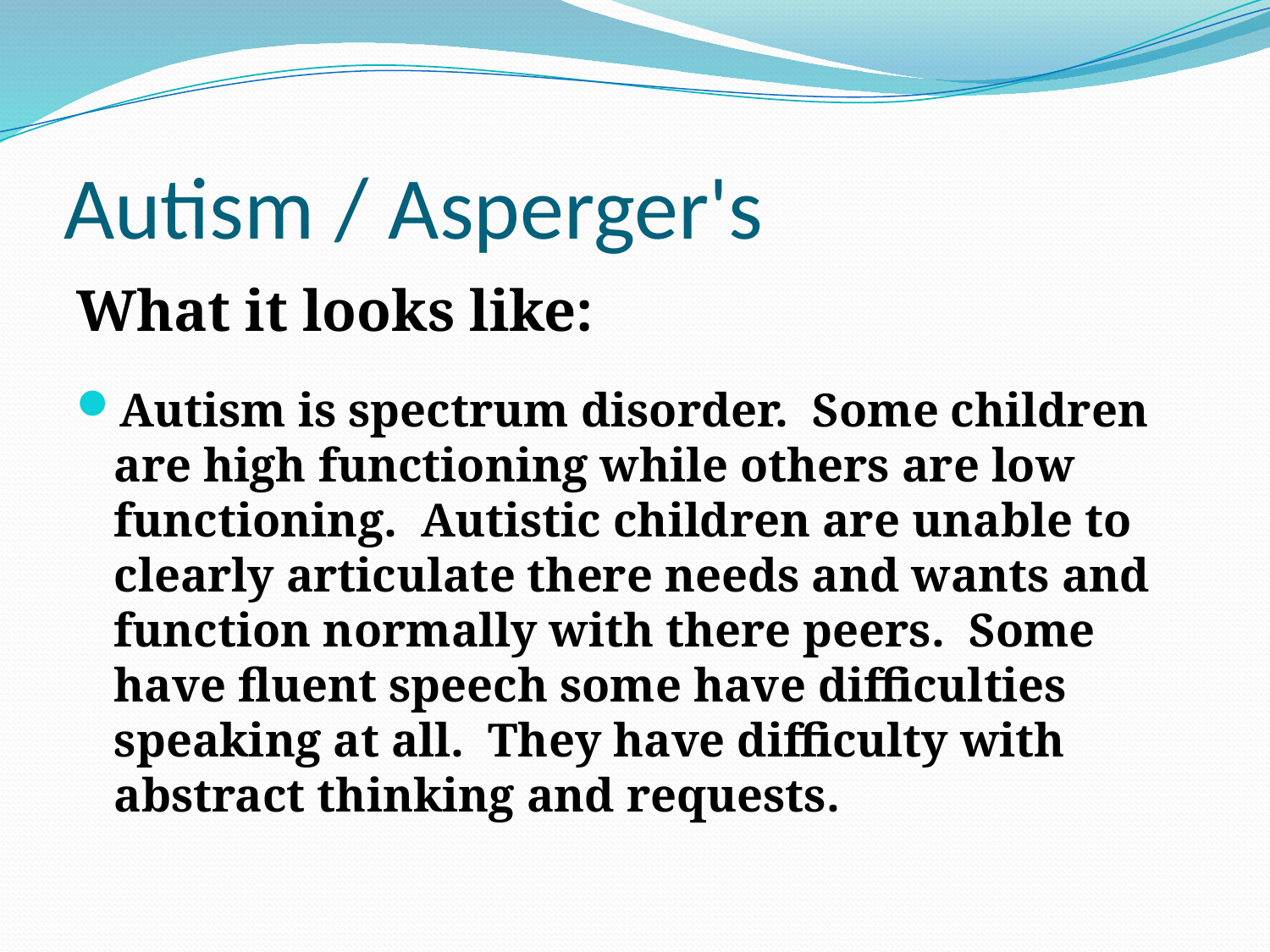

# Autism / Asperger's
What it looks like:

Autism is spectrum disorder.  Some children are high functioning while others are low functioning.  Autistic children are unable to clearly articulate there needs and wants and function normally with there peers.  Some have fluent speech some have difficulties speaking at all.  They have difficulty with abstract thinking and requests.